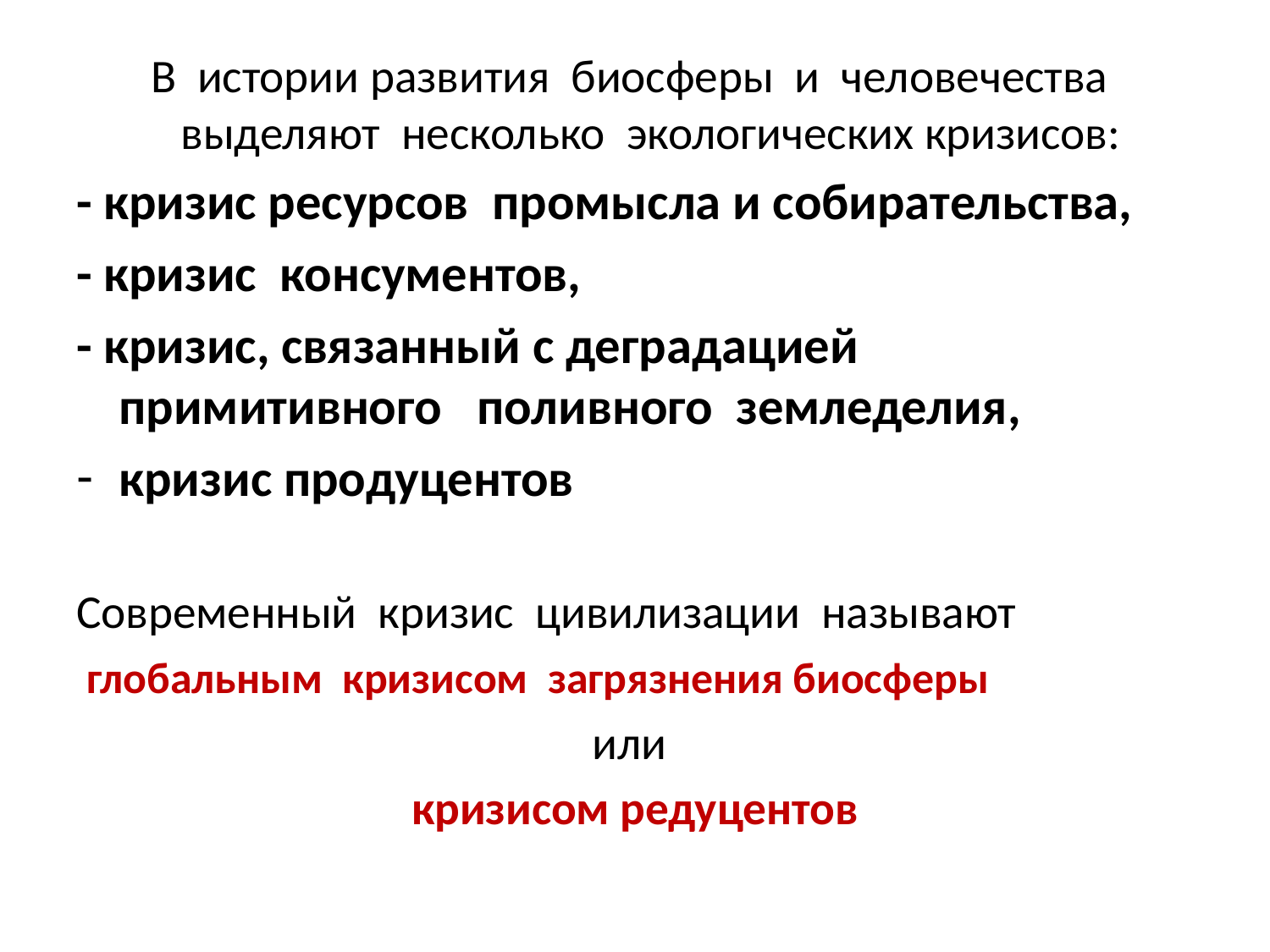

В  истории развития  биосферы  и  человечества  выделяют  несколько  экологических кризисов:
- кризис ресурсов  промысла и собирательства,
- кризис  консументов,
- кризис, связанный с деградацией  примитивного   поливного  земледелия,
кризис продуцентов

Современный  кризис  цивилизации  называют
 глобальным  кризисом  загрязнения биосферы
или
кризисом редуцентов